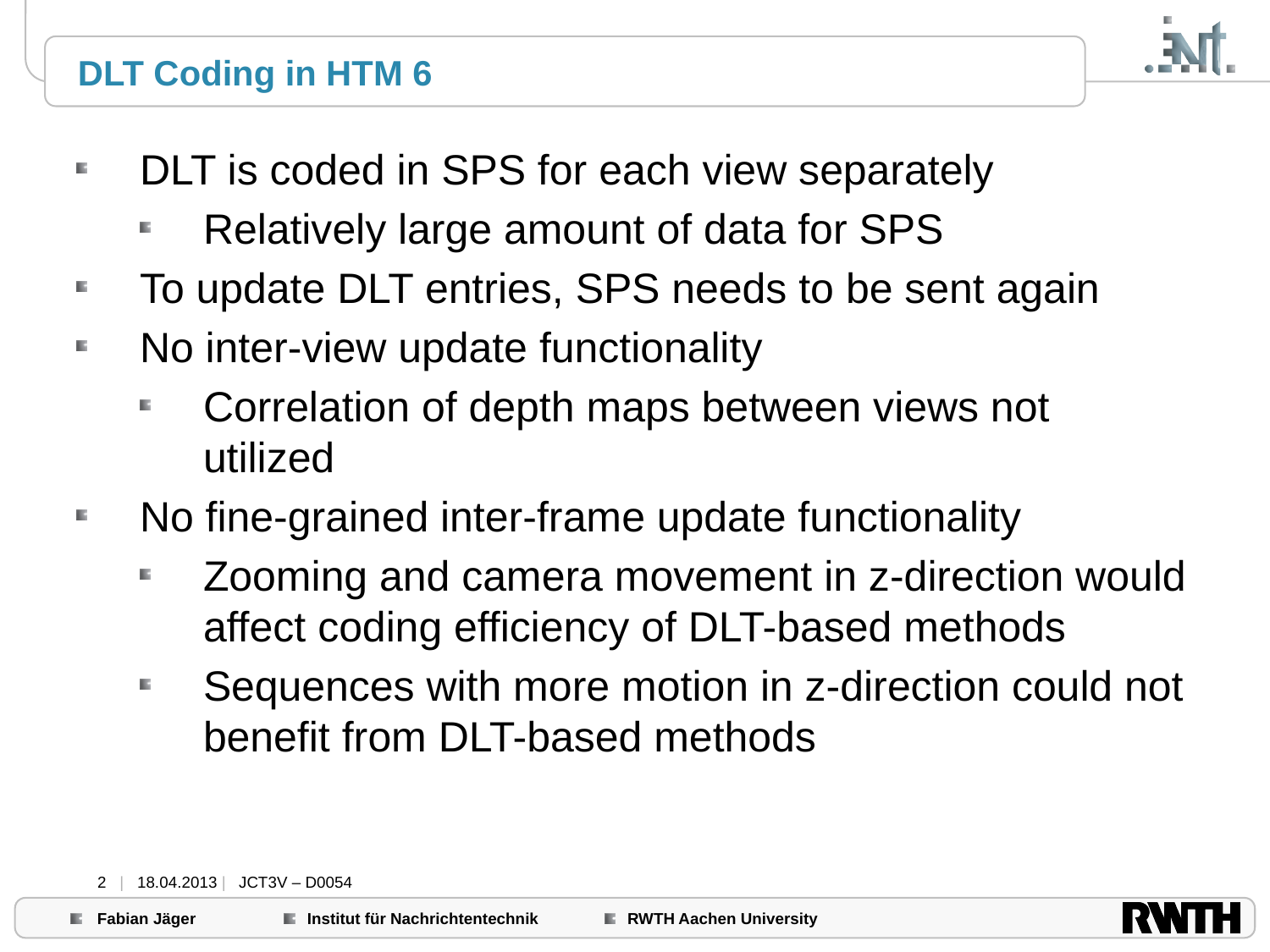

# DLT Coding in HTM 6
DLT is coded in SPS for each view separately
Relatively large amount of data for SPS
To update DLT entries, SPS needs to be sent again
No inter-view update functionality
Correlation of depth maps between views not utilized
No fine-grained inter-frame update functionality
Zooming and camera movement in z-direction would affect coding efficiency of DLT-based methods
Sequences with more motion in z-direction could not benefit from DLT-based methods
2   |   18.04.2013 |   JCT3V – D0054